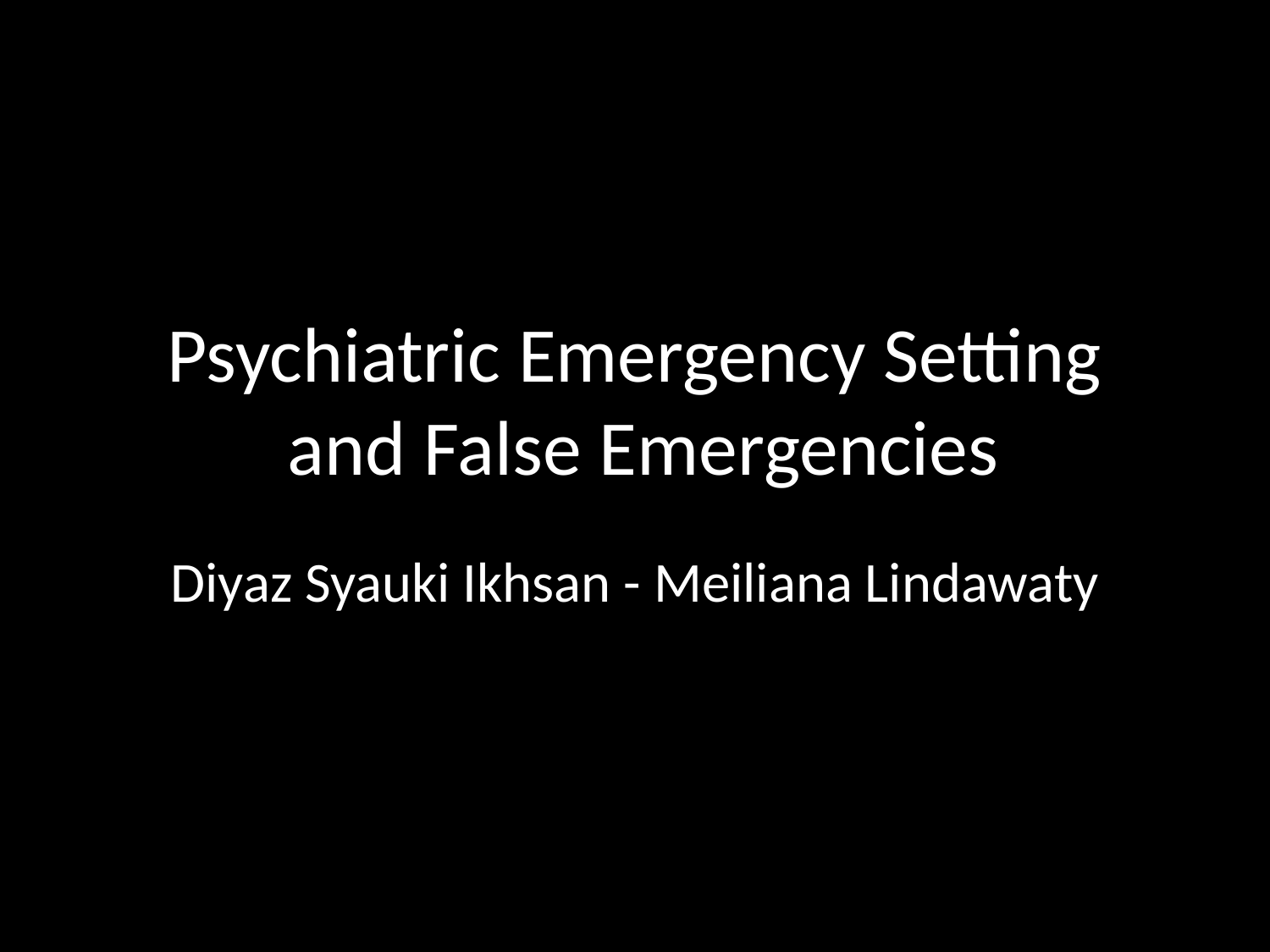

# Psychiatric Emergency Setting and False Emergencies
Diyaz Syauki Ikhsan - Meiliana Lindawaty